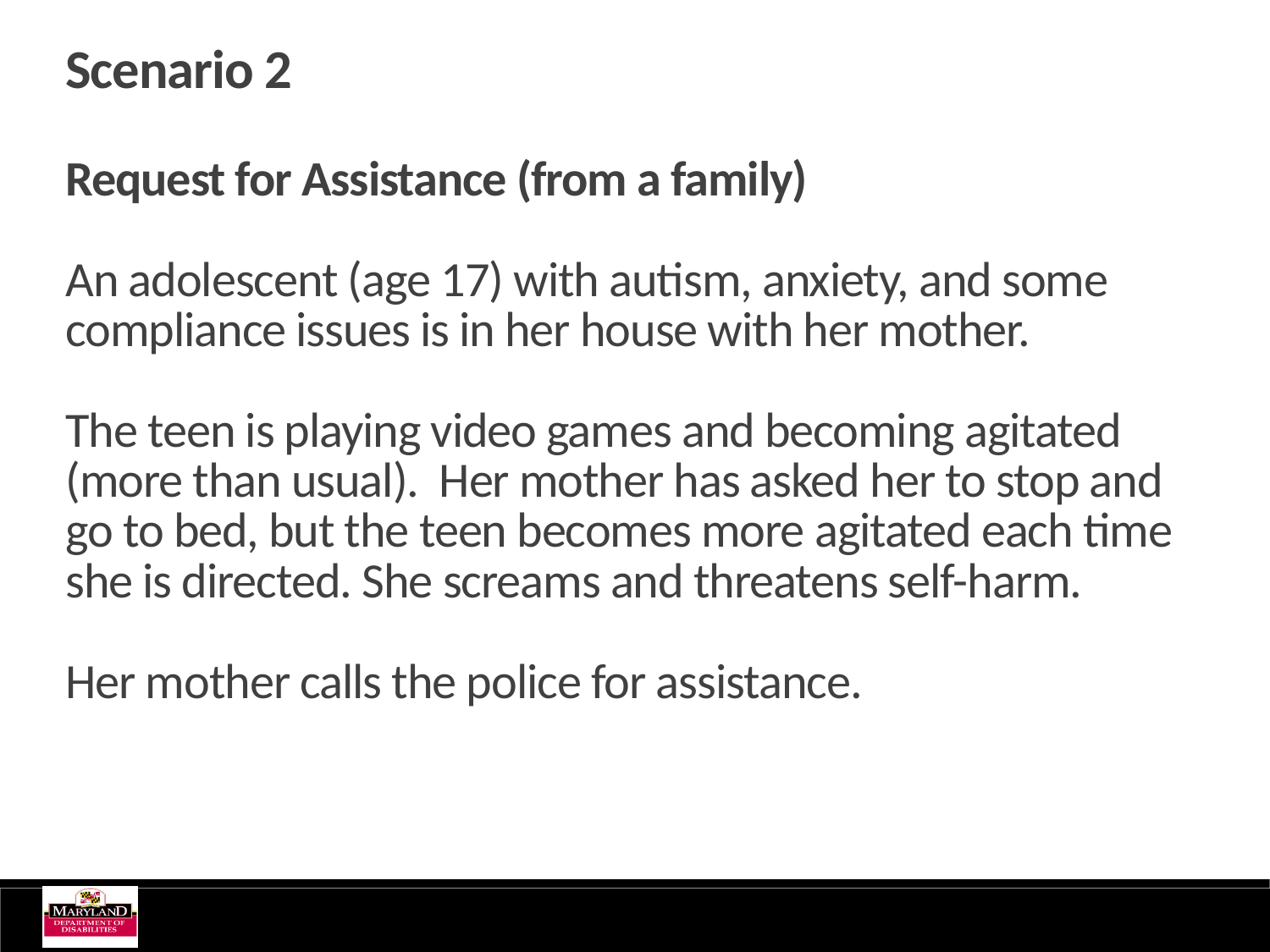

Scenario 2
Request for Assistance (from a family)
An adolescent (age 17) with autism, anxiety, and some compliance issues is in her house with her mother.
The teen is playing video games and becoming agitated (more than usual).  Her mother has asked her to stop and go to bed, but the teen becomes more agitated each time she is directed. She screams and threatens self-harm. 
Her mother calls the police for assistance.